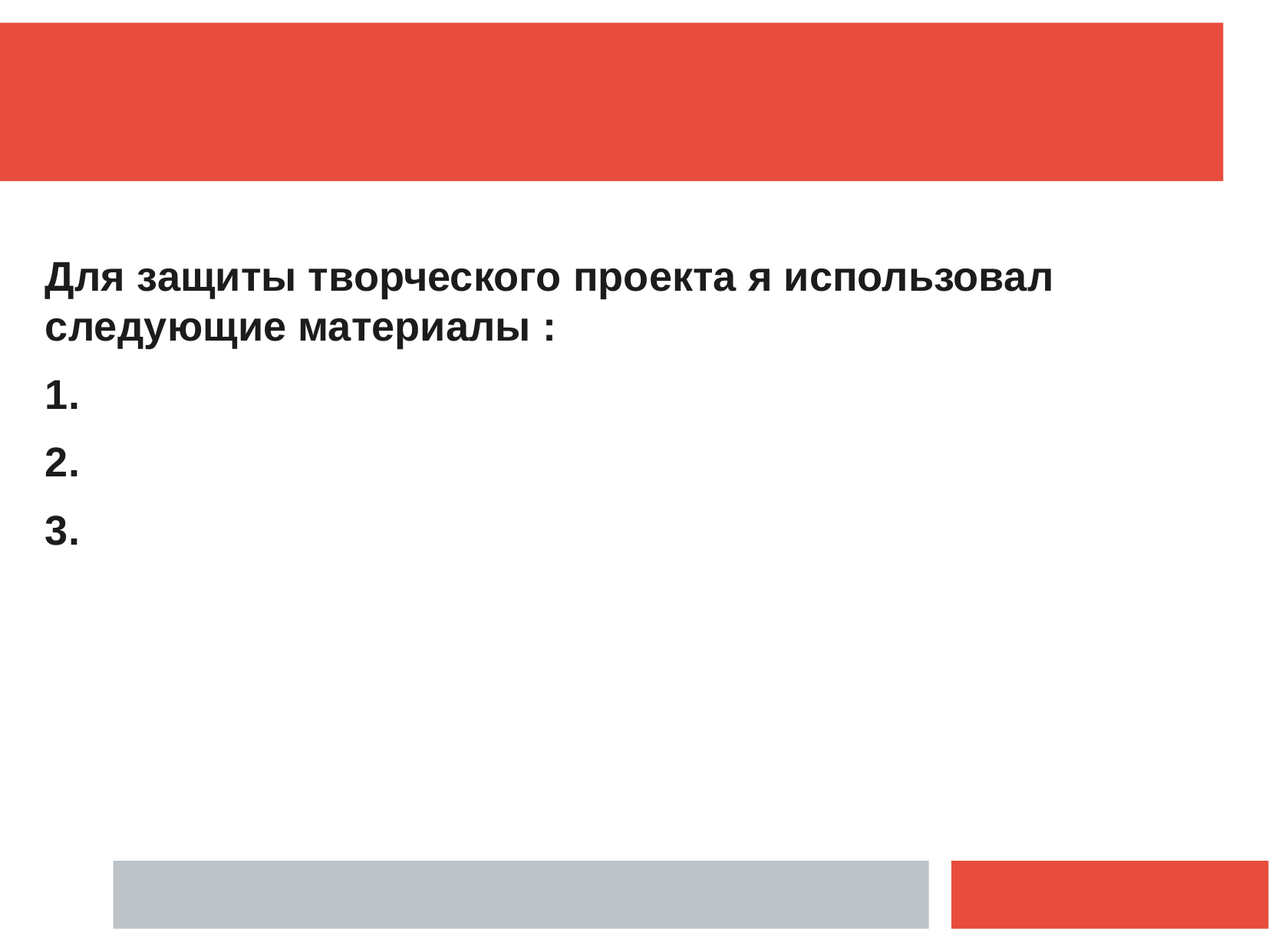

Для защиты творческого проекта я использовал следующие материалы :
1.
2.
3.